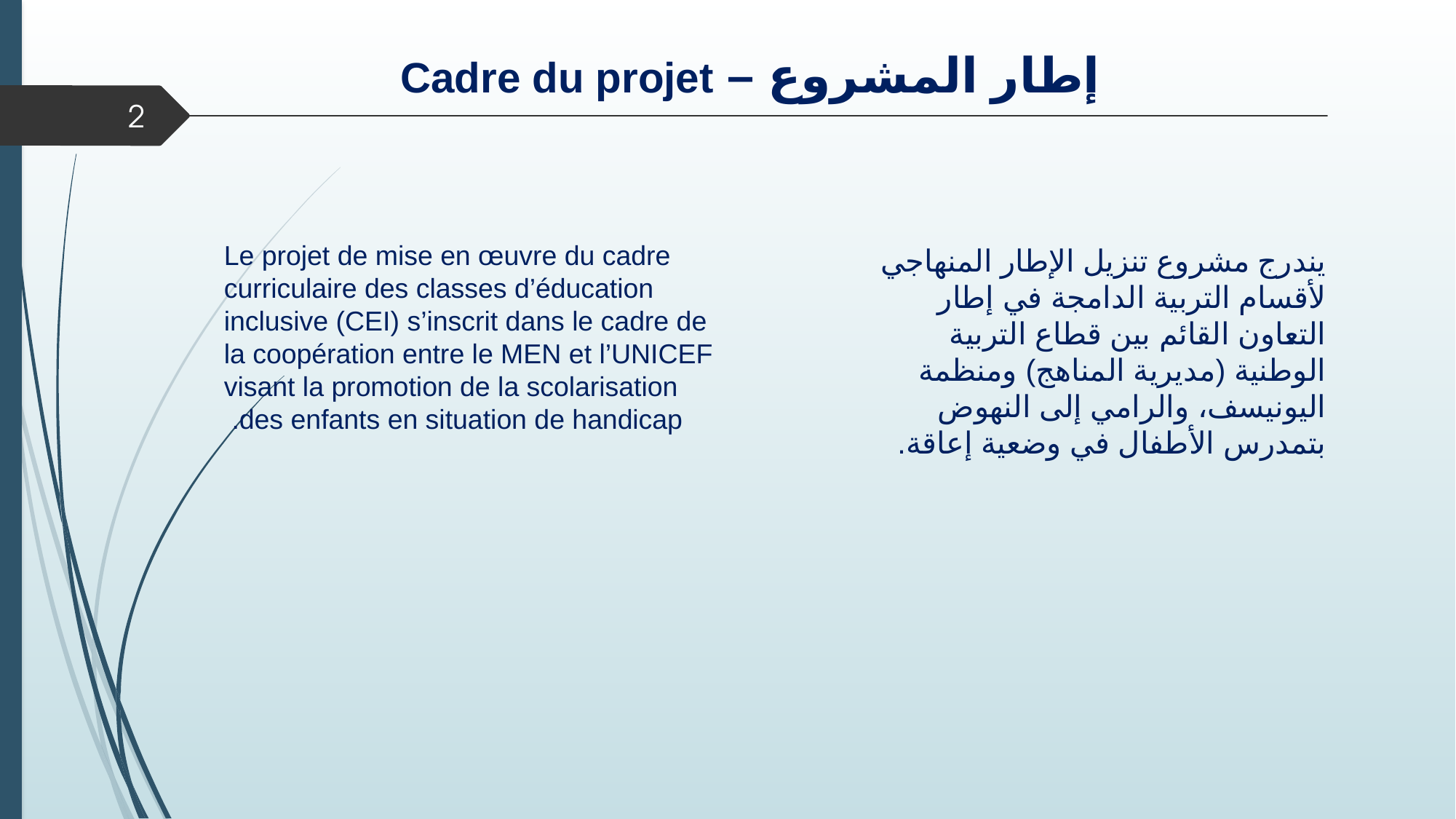

# إطار المشروع – Cadre du projet
2
Le projet de mise en œuvre du cadre curriculaire des classes d’éducation inclusive (CEI) s’inscrit dans le cadre de la coopération entre le MEN et l’UNICEF visant la promotion de la scolarisation des enfants en situation de handicap.
يندرج مشروع تنزيل الإطار المنهاجي لأقسام التربية الدامجة في إطار التعاون القائم بين قطاع التربية الوطنية (مديرية المناهج) ومنظمة اليونيسف، والرامي إلى النهوض بتمدرس الأطفال في وضعية إعاقة.